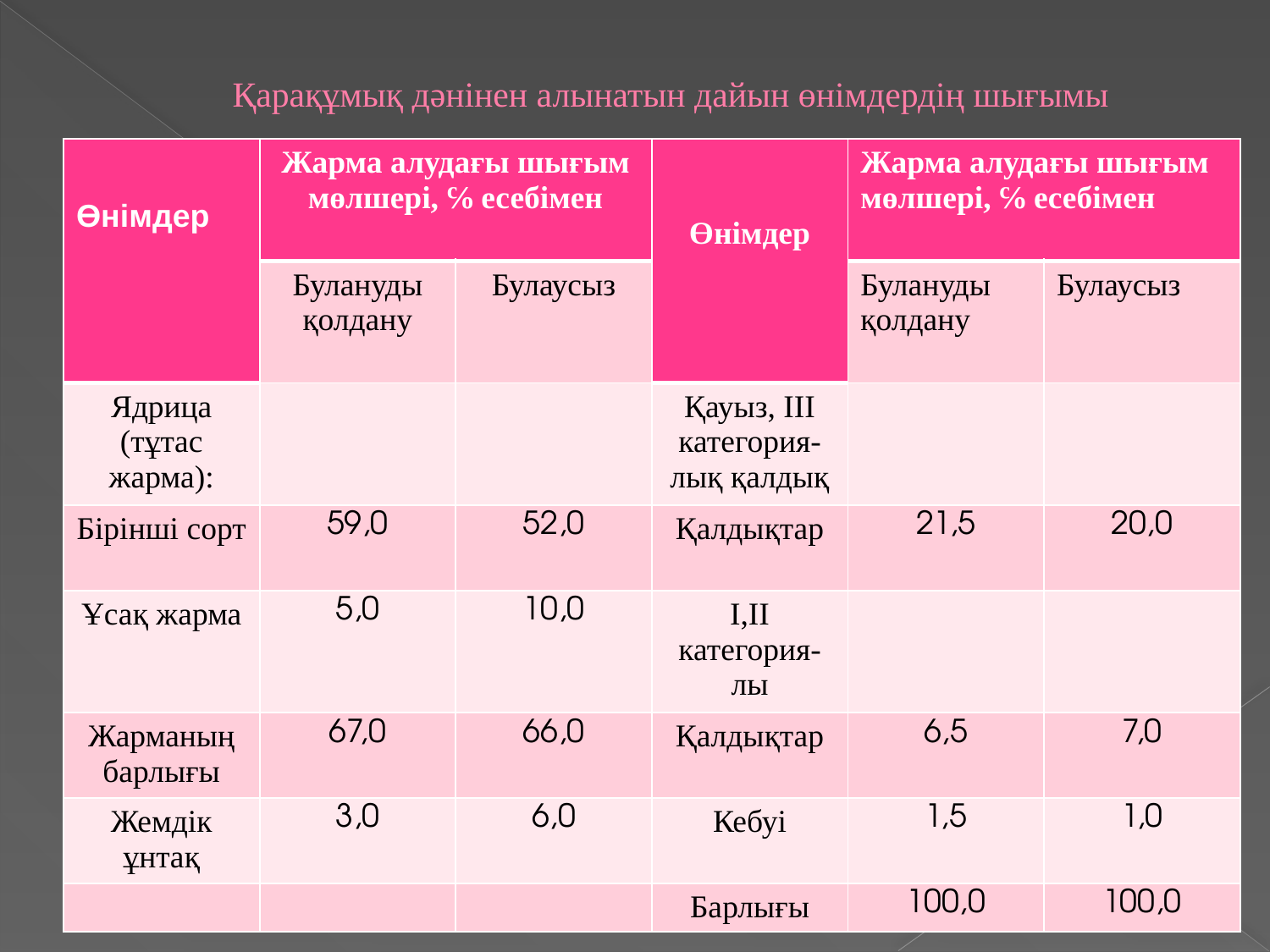

# Қарақұмық дәнінен алынатын дайын өнімдердің шығымы
| Өнімдер | Жарма алудағы шығым мөлшері, ℅ есебімен |  | Өнімдер | Жарма алудағы шығым мөлшері, ℅ есебімен |  |
| --- | --- | --- | --- | --- | --- |
|  | Булануды қолдану | Булаусыз |  | Булануды қолдану | Булаусыз |
| Ядрица (тұтас жарма): |  |  | Қауыз, ІІІ категория-лық қалдық |  |  |
| Бірінші сорт | 59,0 | 52,0 | Қалдықтар | 21,5 | 20,0 |
| Ұсақ жарма | 5,0 | 10,0 | І,ІІ категория-лы |  |  |
| Жарманың барлығы | 67,0 | 66,0 | Қалдықтар | 6,5 | 7,0 |
| Жемдік ұнтақ | 3,0 | 6,0 | Кебуі | 1,5 | 1,0 |
|  |  |  | Барлығы | 100,0 | 100,0 |